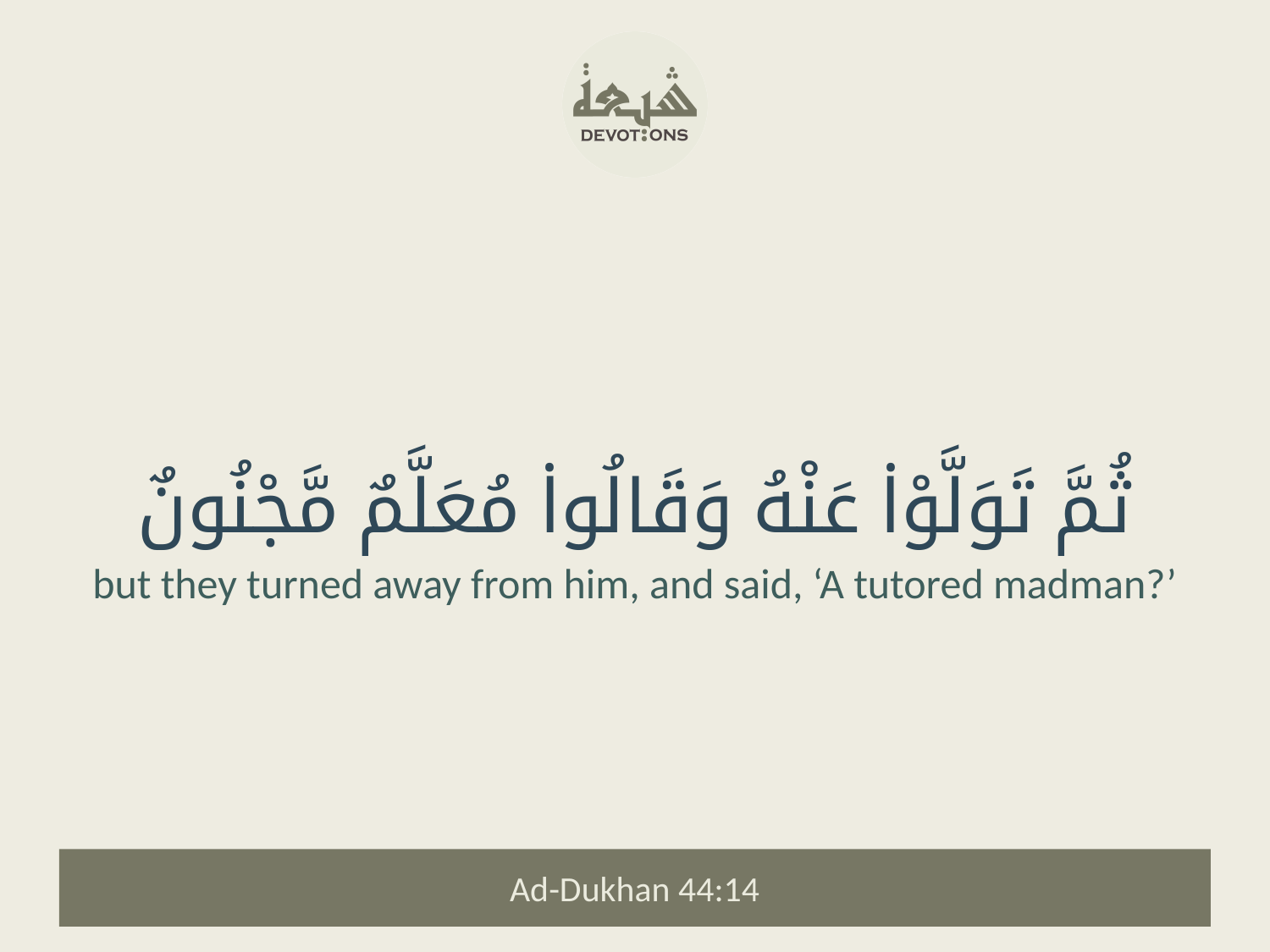

ثُمَّ تَوَلَّوْا۟ عَنْهُ وَقَالُوا۟ مُعَلَّمٌ مَّجْنُونٌ
but they turned away from him, and said, ‘A tutored madman?’
Ad-Dukhan 44:14